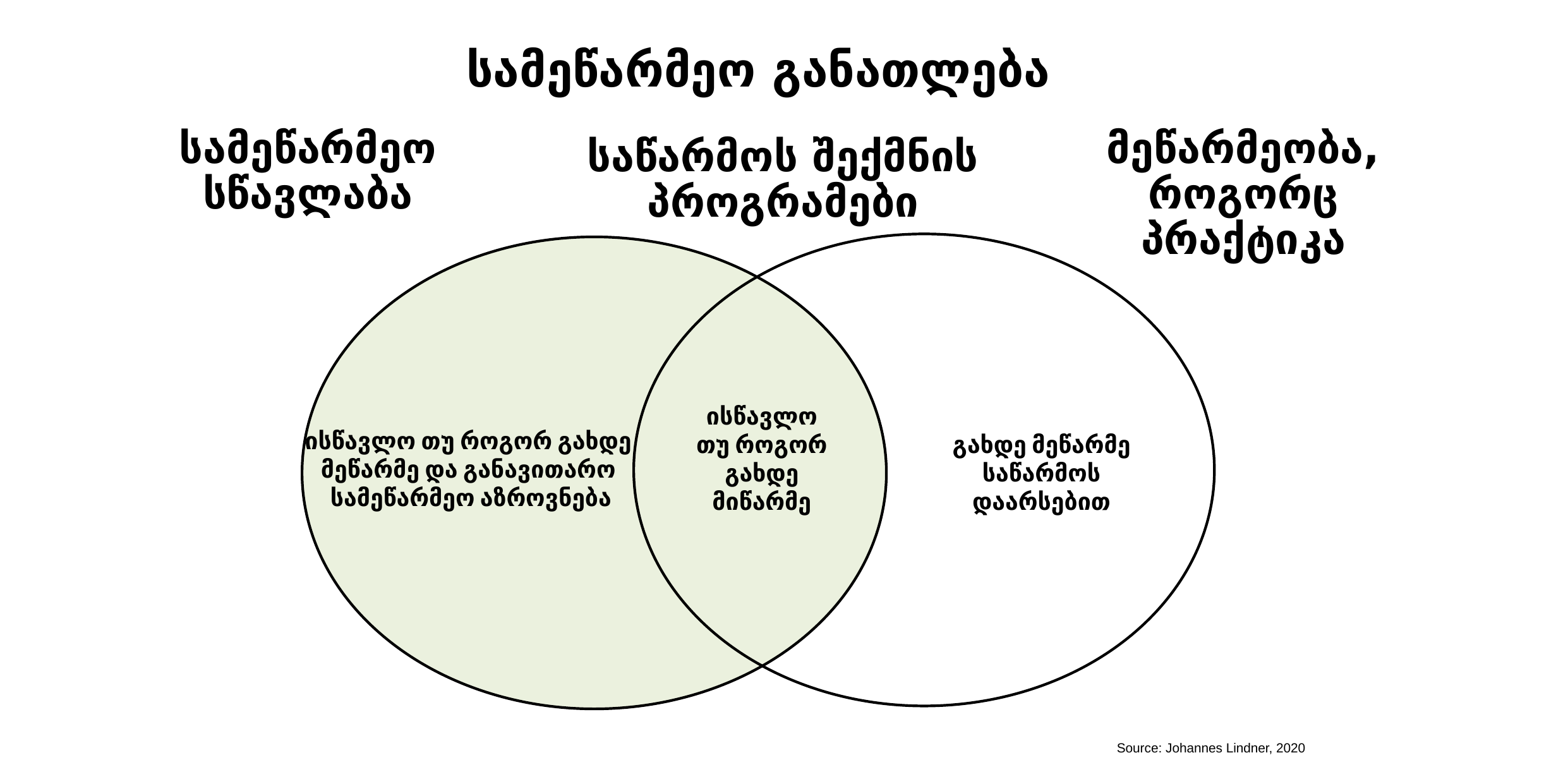

სამეწარმეო განათლება
სამეწარმეოსწავლაბა
მეწარმეობა, როგორც პრაქტიკა
საწარმოს შექმნის პროგრამები

ისწავლო თუ როგორ გახდე მიწარმე
ისწავლო თუ როგორ გახდე  მეწარმე და განავითარო  სამეწარმეო აზროვნება
გახდე მეწარმე საწარმოს დაარსებით
Source: Johannes Lindner, 2020